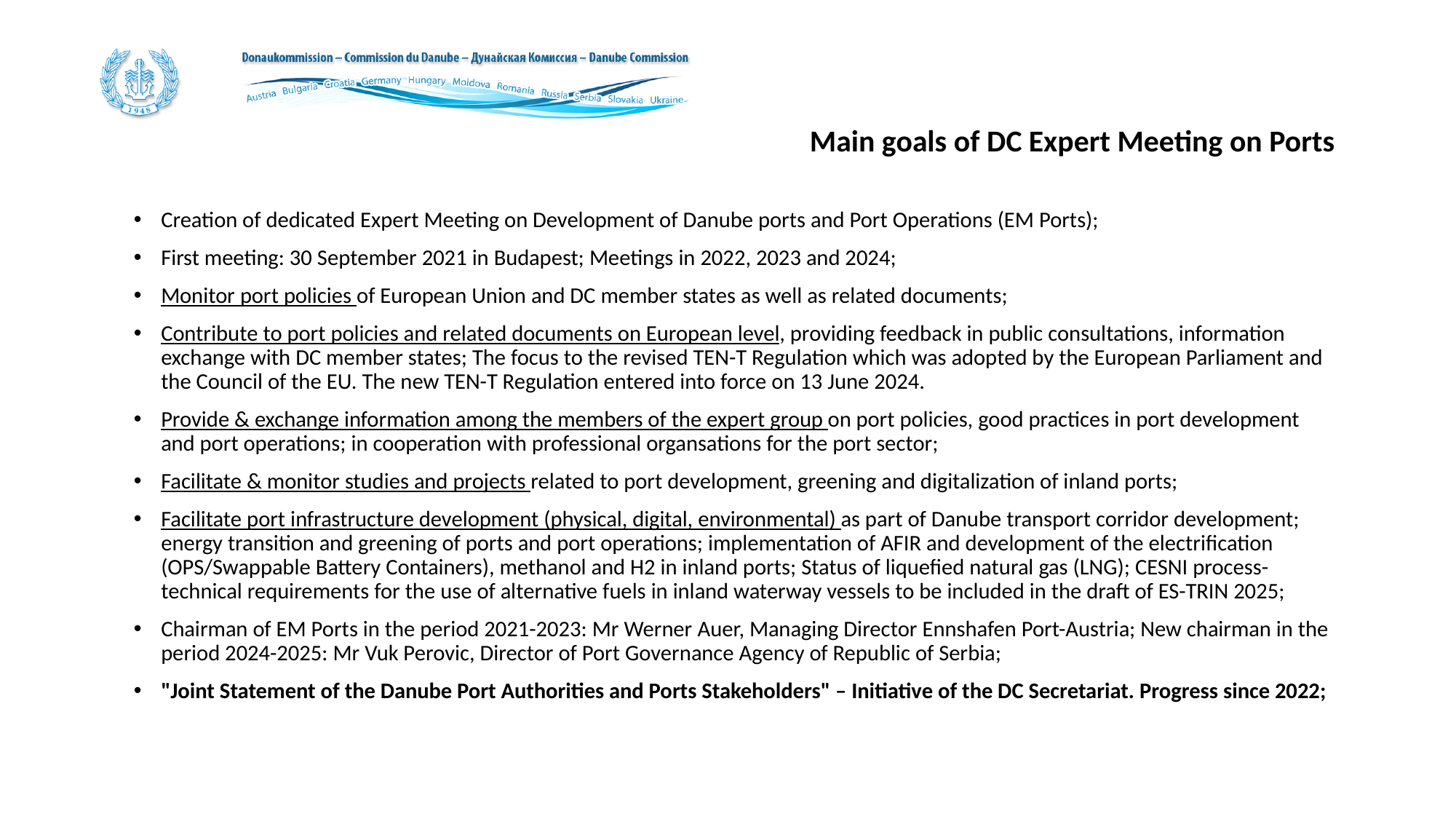

Main goals of DC Expert Meeting on Ports
Creation of dedicated Expert Meeting on Development of Danube ports and Port Operations (EM Ports);
First meeting: 30 September 2021 in Budapest; Meetings in 2022, 2023 and 2024;
Monitor port policies of European Union and DC member states as well as related documents;
Contribute to port policies and related documents on European level, providing feedback in public consultations, information exchange with DC member states; The focus to the revised TEN-T Regulation which was adopted by the European Parliament and the Council of the EU. The new TEN-T Regulation entered into force on 13 June 2024.
Provide & exchange information among the members of the expert group on port policies, good practices in port development and port operations; in cooperation with professional organsations for the port sector;
Facilitate & monitor studies and projects related to port development, greening and digitalization of inland ports;
Facilitate port infrastructure development (physical, digital, environmental) as part of Danube transport corridor development; energy transition and greening of ports and port operations; implementation of AFIR and development of the electrification (OPS/Swappable Battery Containers), methanol and H2 in inland ports; Status of liquefied natural gas (LNG); CESNI process-technical requirements for the use of alternative fuels in inland waterway vessels to be included in the draft of ES-TRIN 2025;
Chairman of EM Ports in the period 2021-2023: Mr Werner Auer, Managing Director Ennshafen Port-Austria; New chairman in the period 2024-2025: Mr Vuk Perovic, Director of Port Governance Agency of Republic of Serbia;
"Joint Statement of the Danube Port Authorities and Ports Stakeholders" – Initiative of the DC Secretariat. Progress since 2022;